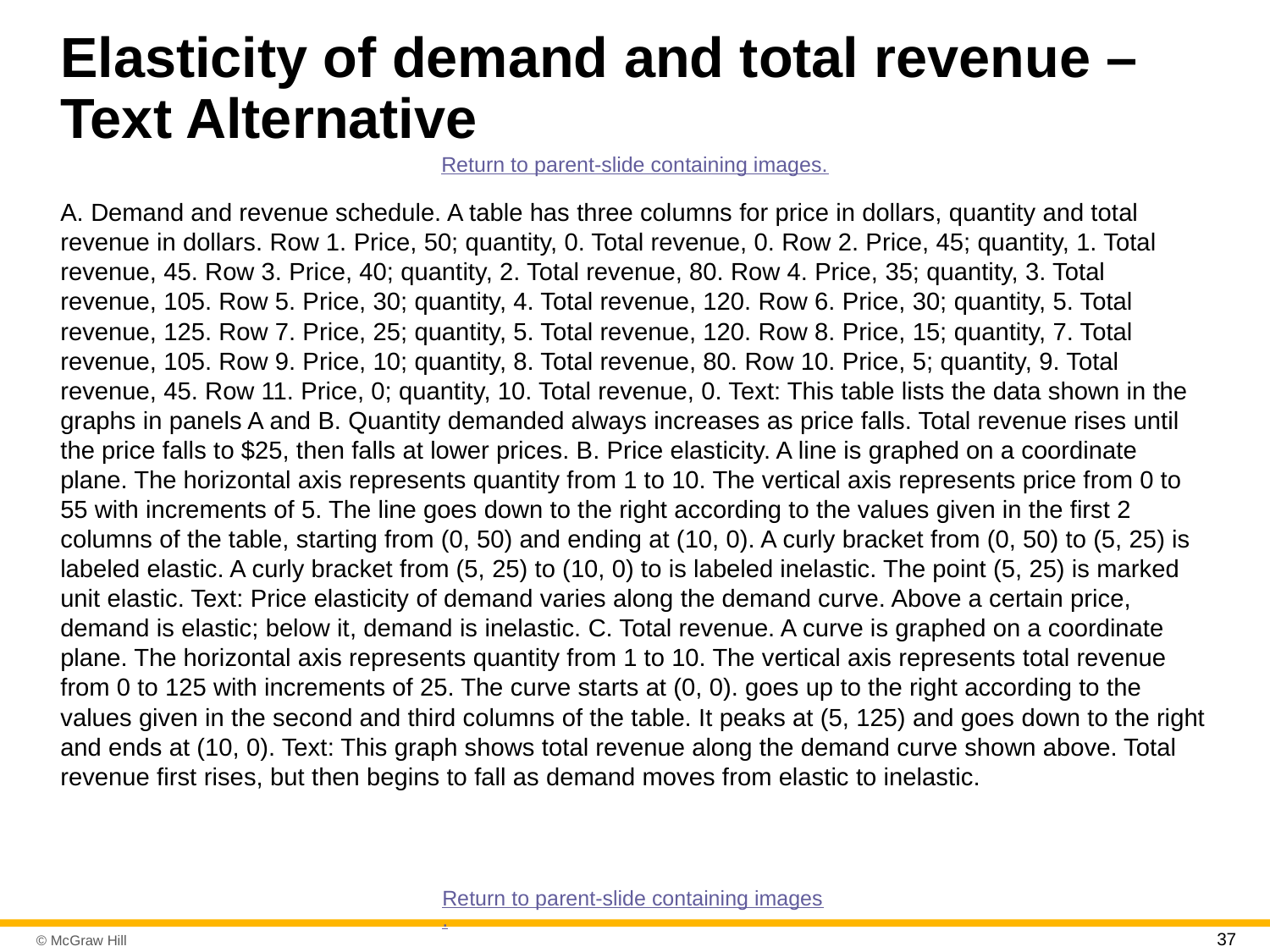

# Elasticity of demand and total revenue – Text Alternative
Return to parent-slide containing images.
A. Demand and revenue schedule. A table has three columns for price in dollars, quantity and total revenue in dollars. Row 1. Price, 50; quantity, 0. Total revenue, 0. Row 2. Price, 45; quantity, 1. Total revenue, 45. Row 3. Price, 40; quantity, 2. Total revenue, 80. Row 4. Price, 35; quantity, 3. Total revenue, 105. Row 5. Price, 30; quantity, 4. Total revenue, 120. Row 6. Price, 30; quantity, 5. Total revenue, 125. Row 7. Price, 25; quantity, 5. Total revenue, 120. Row 8. Price, 15; quantity, 7. Total revenue, 105. Row 9. Price, 10; quantity, 8. Total revenue, 80. Row 10. Price, 5; quantity, 9. Total revenue, 45. Row 11. Price, 0; quantity, 10. Total revenue, 0. Text: This table lists the data shown in the graphs in panels A and B. Quantity demanded always increases as price falls. Total revenue rises until the price falls to $25, then falls at lower prices. B. Price elasticity. A line is graphed on a coordinate plane. The horizontal axis represents quantity from 1 to 10. The vertical axis represents price from 0 to 55 with increments of 5. The line goes down to the right according to the values given in the first 2 columns of the table, starting from (0, 50) and ending at (10, 0). A curly bracket from (0, 50) to (5, 25) is labeled elastic. A curly bracket from (5, 25) to (10, 0) to is labeled inelastic. The point (5, 25) is marked unit elastic. Text: Price elasticity of demand varies along the demand curve. Above a certain price, demand is elastic; below it, demand is inelastic. C. Total revenue. A curve is graphed on a coordinate plane. The horizontal axis represents quantity from 1 to 10. The vertical axis represents total revenue from 0 to 125 with increments of 25. The curve starts at (0, 0). goes up to the right according to the values given in the second and third columns of the table. It peaks at (5, 125) and goes down to the right and ends at (10, 0). Text: This graph shows total revenue along the demand curve shown above. Total revenue first rises, but then begins to fall as demand moves from elastic to inelastic.
Return to parent-slide containing images.